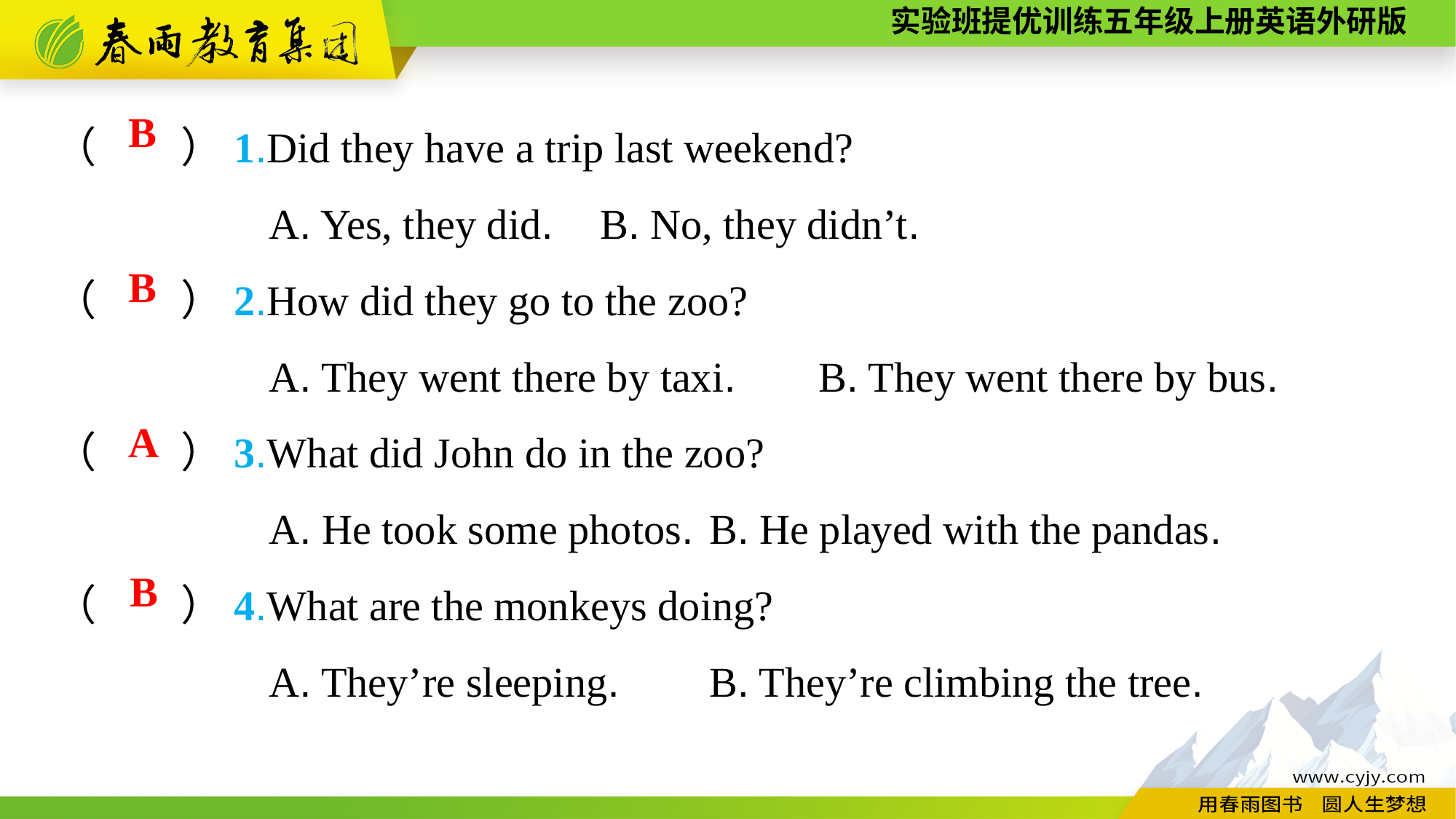

（　　）1.Did they have a trip last weekend?
A. Yes, they did.	B. No, they didn’t.
（　　）2.How did they go to the zoo?
A. They went there by taxi.	B. They went there by bus.
（　　）3.What did John do in the zoo?
A. He took some photos.	B. He played with the pandas.
（　　）4.What are the monkeys doing?
A. They’re sleeping.	B. They’re climbing the tree.
B
B
A
B